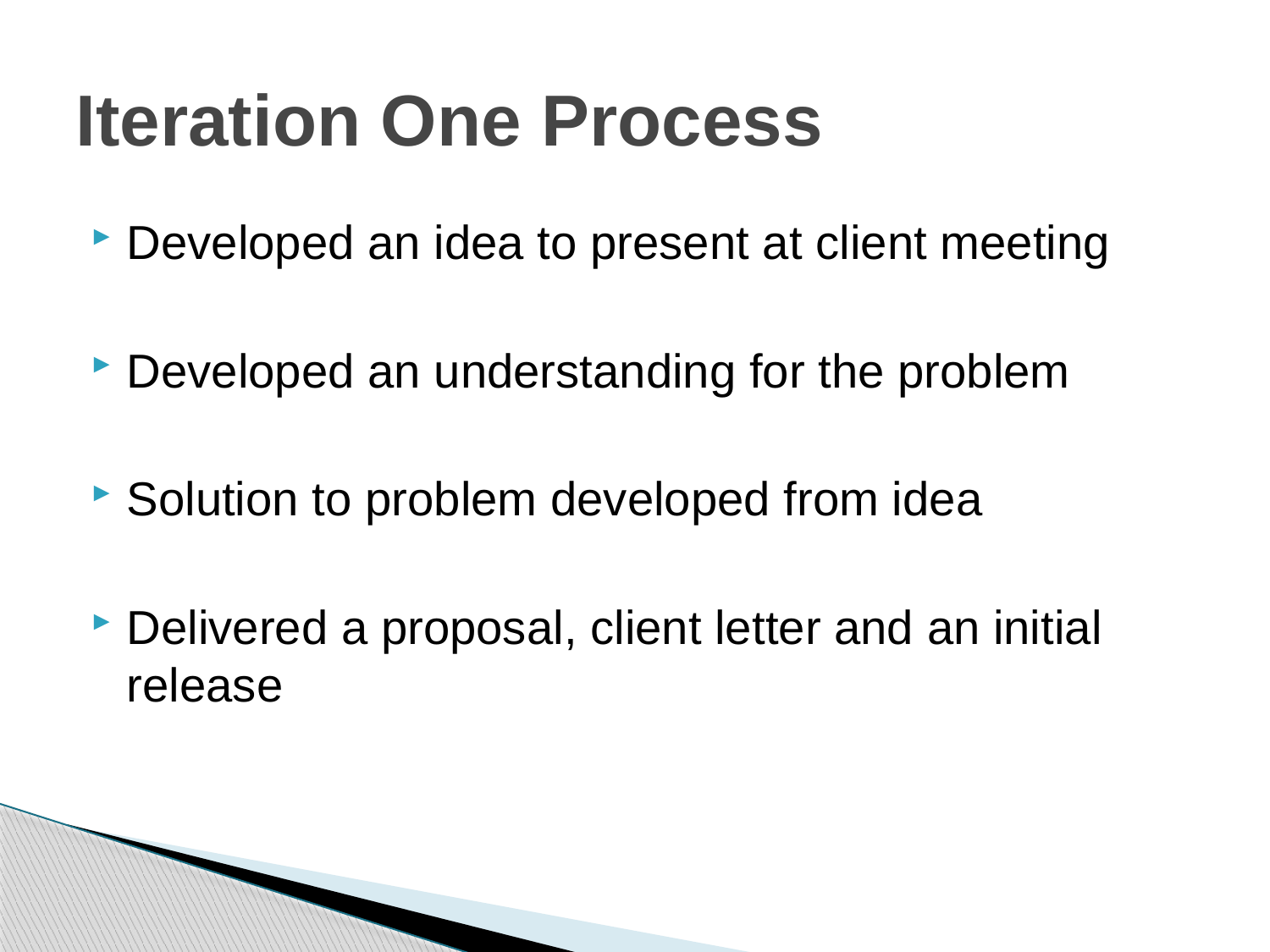

# Iteration One Process
Developed an idea to present at client meeting

Developed an understanding for the problem

Solution to problem developed from idea

Delivered a proposal, client letter and an initial release